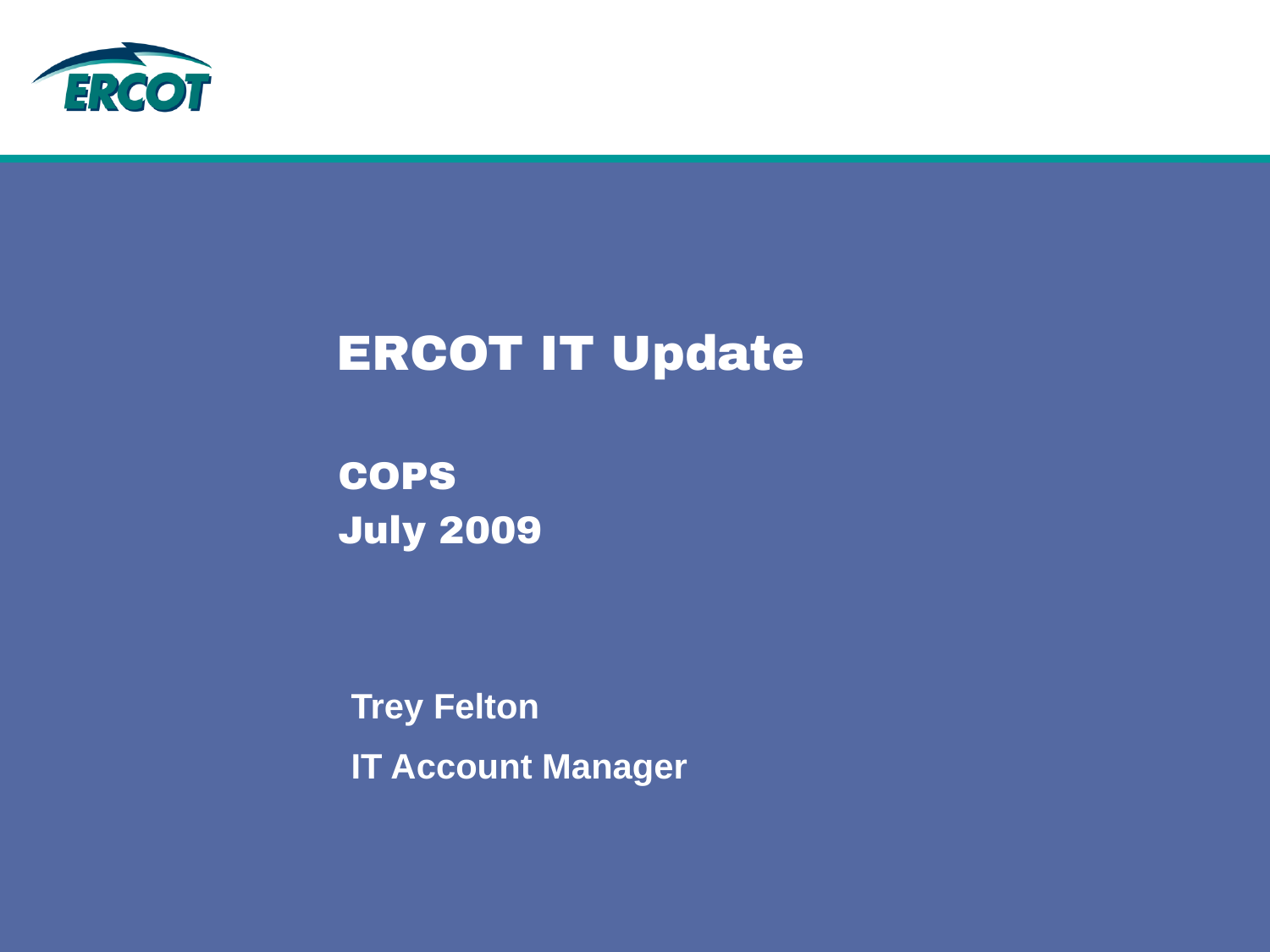

# ERCOT IT Update
COPS
July 2009
Trey Felton
IT Account Manager